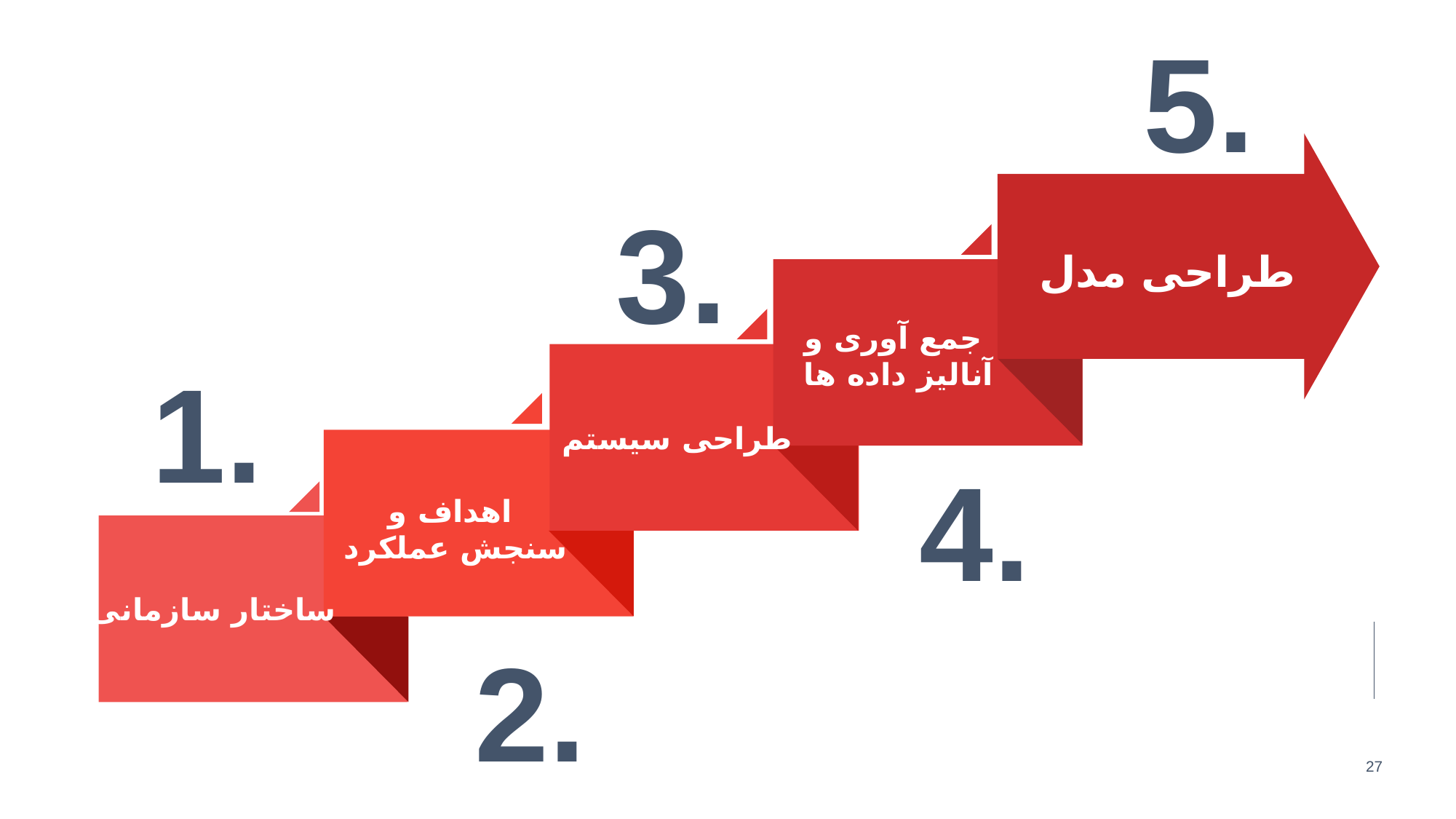

5.

3.

طراحی مدل

جمع آوری و
آنالیز داده ها
1.

طراحی سیستم
4.

اهداف و
 سنجش عملکرد
ساختار سازمانی
2.